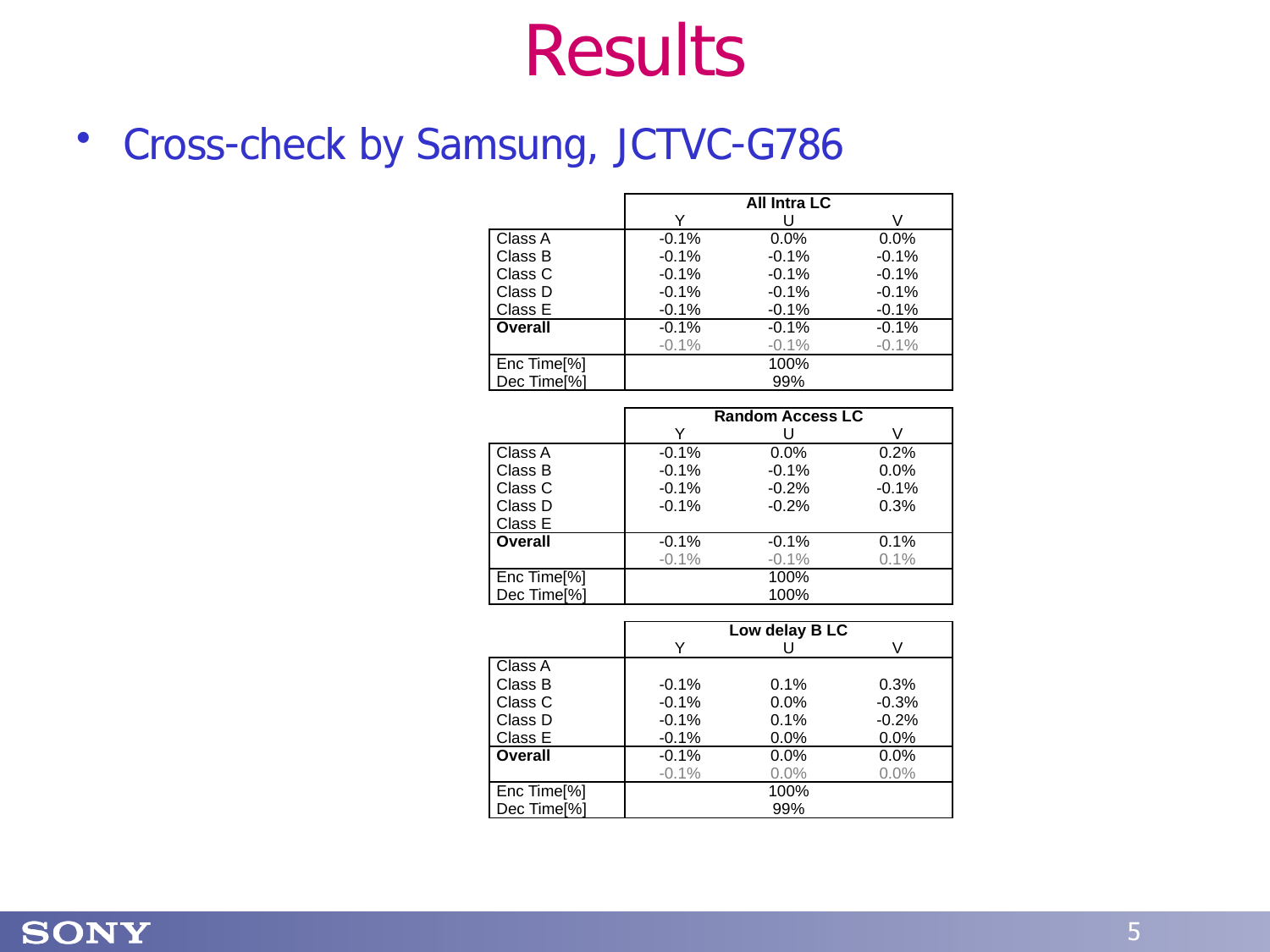

# Results
Cross-check by Samsung, JCTVC-G786

|  | All Intra LC |  |  |
| --- | --- | --- | --- |
|  | Y | U | V |
| Class A | -0.1% | 0.0% | 0.0% |
| Class B | -0.1% | -0.1% | -0.1% |
| Class C | -0.1% | -0.1% | -0.1% |
| Class D | -0.1% | -0.1% | -0.1% |
| Class E | -0.1% | -0.1% | -0.1% |
| Overall | -0.1% | -0.1% | -0.1% |
|  | -0.1% | -0.1% | -0.1% |
| Enc Time[%] | 100% |  |  |
| Dec Time[%] | 99% |  |  |
|  |  |  |  |
|  | Random Access LC |  |  |
|  | Y | U | V |
| Class A | -0.1% | 0.0% | 0.2% |
| Class B | -0.1% | -0.1% | 0.0% |
| Class C | -0.1% | -0.2% | -0.1% |
| Class D | -0.1% | -0.2% | 0.3% |
| Class E |  |  |  |
| Overall | -0.1% | -0.1% | 0.1% |
|  | -0.1% | -0.1% | 0.1% |
| Enc Time[%] | 100% |  |  |
| Dec Time[%] | 100% |  |  |
|  |  |  |  |
|  | Low delay B LC |  |  |
|  | Y | U | V |
| Class A |  |  |  |
| Class B | -0.1% | 0.1% | 0.3% |
| Class C | -0.1% | 0.0% | -0.3% |
| Class D | -0.1% | 0.1% | -0.2% |
| Class E | -0.1% | 0.0% | 0.0% |
| Overall | -0.1% | 0.0% | 0.0% |
|  | -0.1% | 0.0% | 0.0% |
| Enc Time[%] | 100% |  |  |
| Dec Time[%] | 99% |  |  |
5